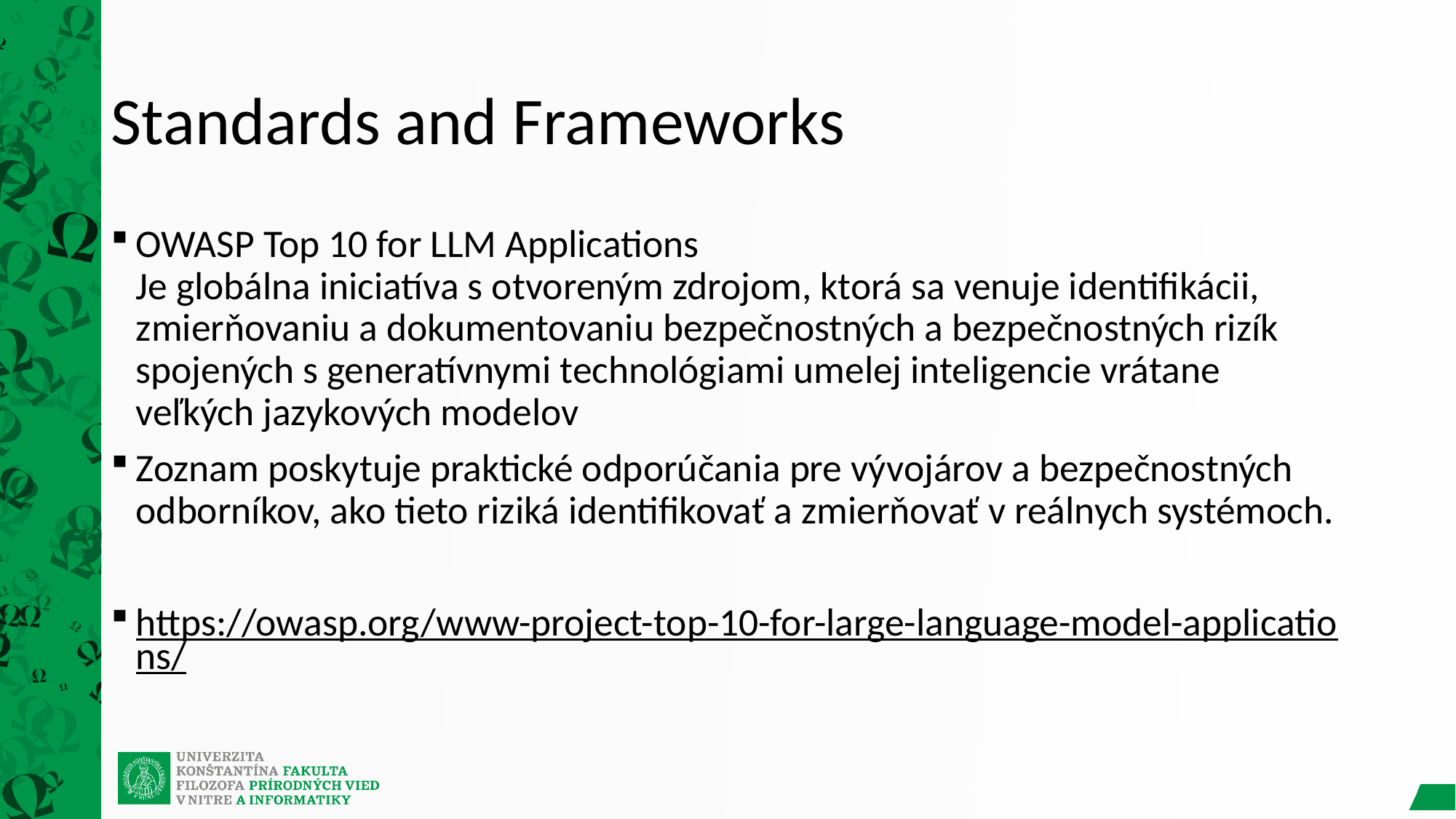

# Standards and Frameworks
OWASP Top 10 for LLM Applications
Je globálna iniciatíva s otvoreným zdrojom, ktorá sa venuje identifikácii, zmierňovaniu a dokumentovaniu bezpečnostných a bezpečnostných rizík spojených s generatívnymi technológiami umelej inteligencie vrátane veľkých jazykových modelov
Zoznam poskytuje praktické odporúčania pre vývojárov a bezpečnostných odborníkov, ako tieto riziká identifikovať a zmierňovať v reálnych systémoch.

https://owasp.org/www-project-top-10-for-large-language-model-applications/